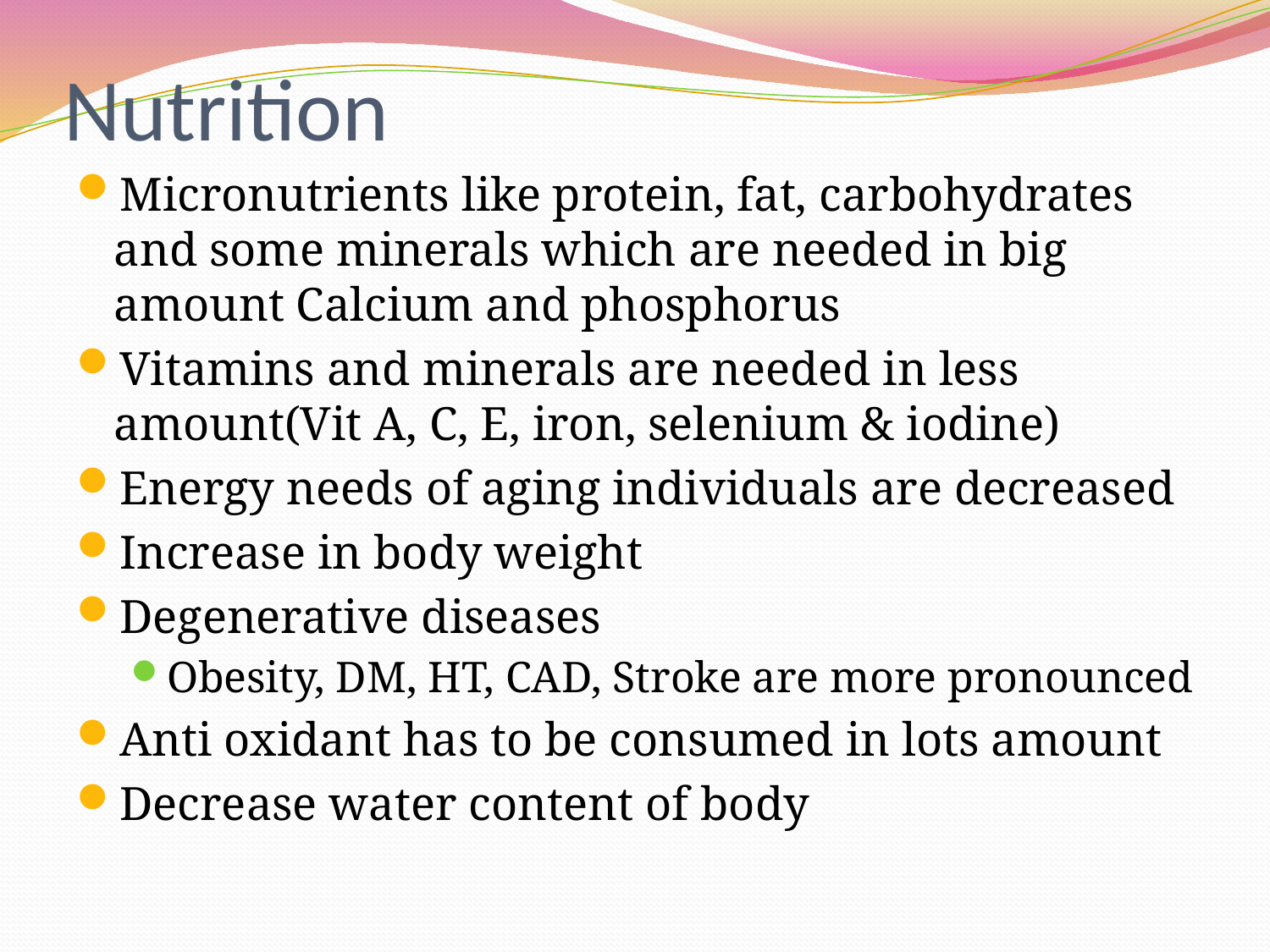

# Nutrition
Micronutrients like protein, fat, carbohydrates and some minerals which are needed in big amount Calcium and phosphorus
Vitamins and minerals are needed in less amount(Vit A, C, E, iron, selenium & iodine)
Energy needs of aging individuals are decreased
Increase in body weight
Degenerative diseases
Obesity, DM, HT, CAD, Stroke are more pronounced
Anti oxidant has to be consumed in lots amount
Decrease water content of body